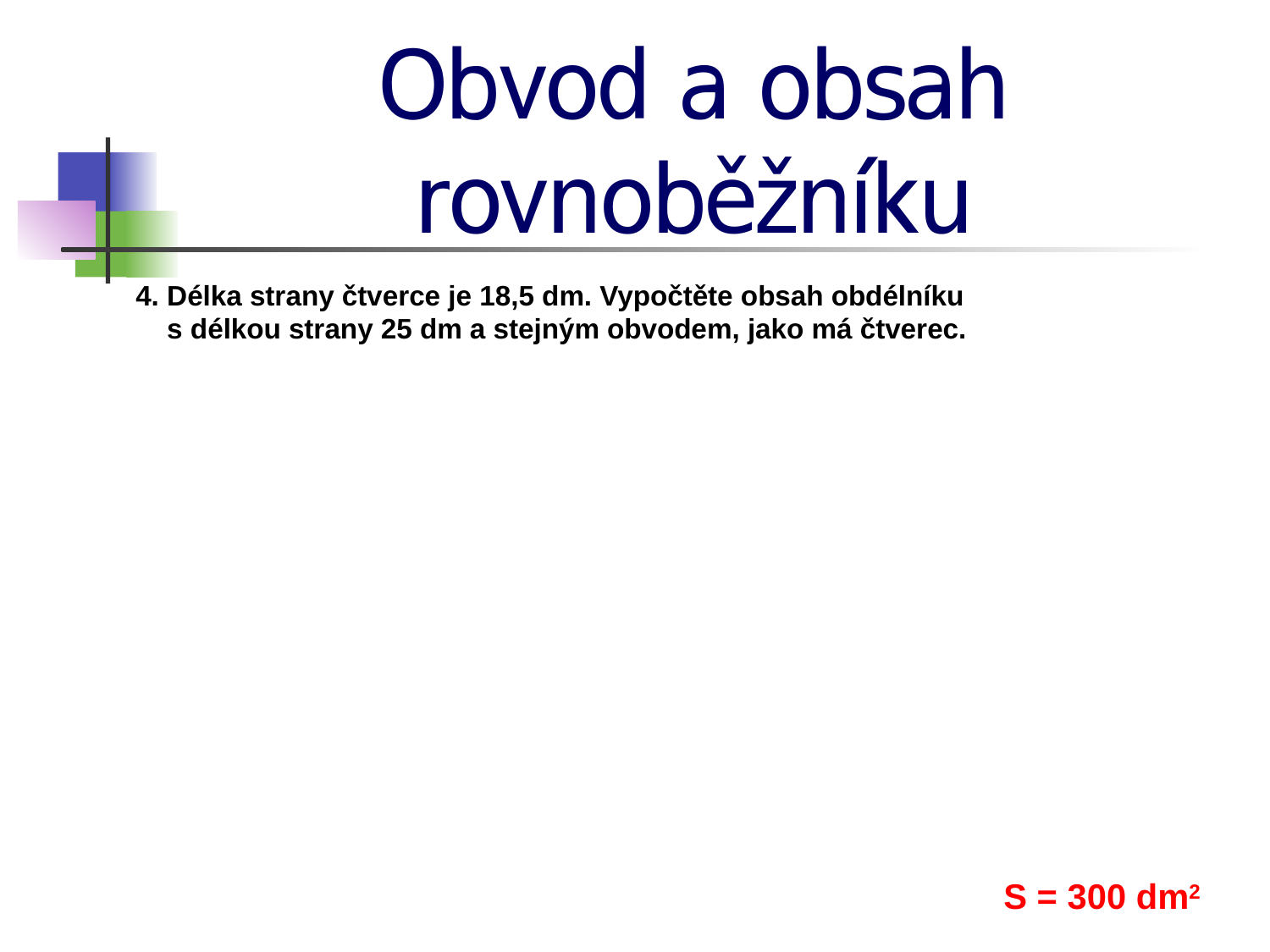

Obvod a obsah rovnoběžníku
4. Délka strany čtverce je 18,5 dm. Vypočtěte obsah obdélníku
    s délkou strany 25 dm a stejným obvodem, jako má čtverec.
S = 300 dm2